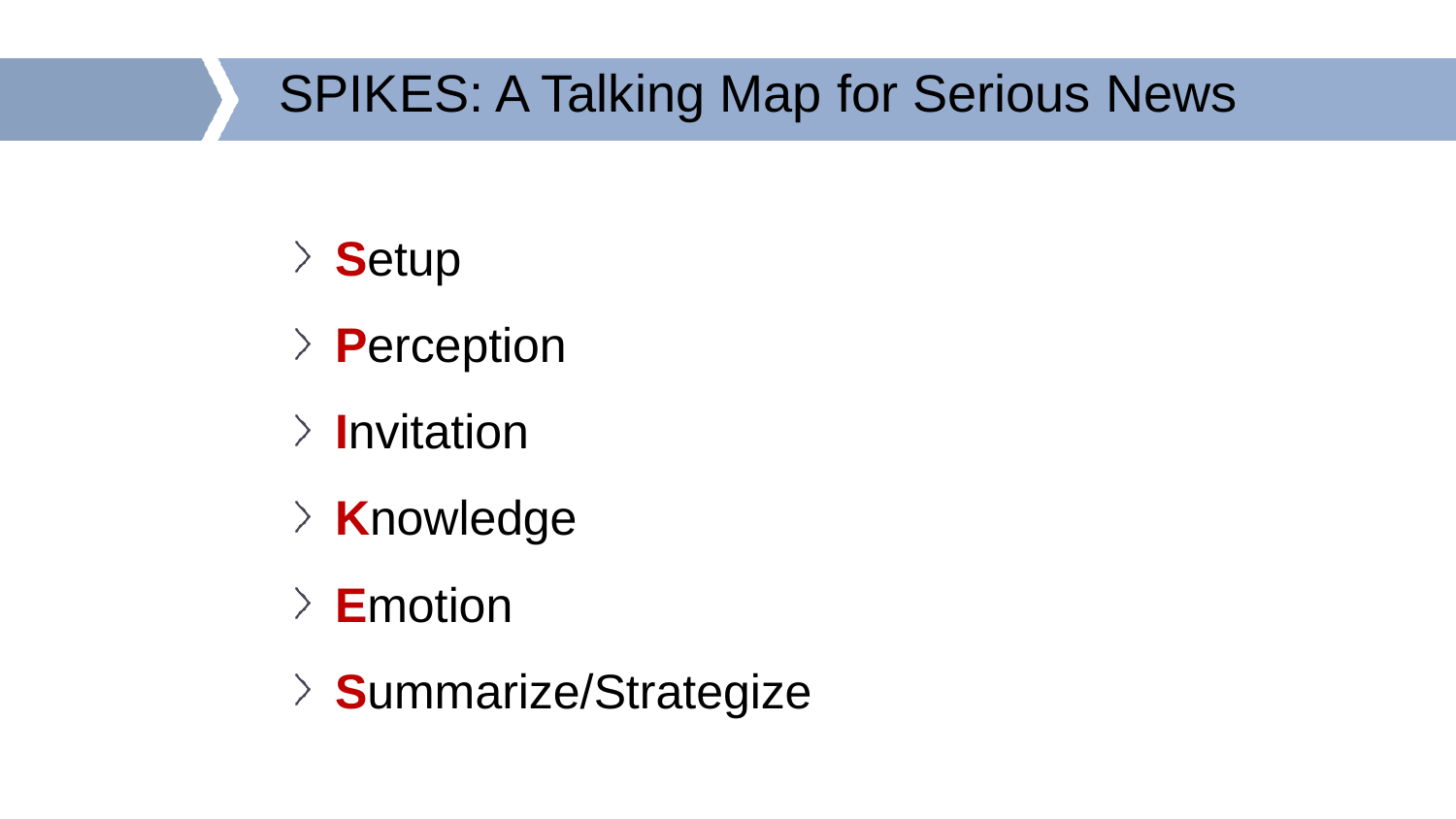

# SPIKES: A Talking Map for Serious News
Setup
Perception
Invitation
Knowledge
Emotion
Summarize/Strategize